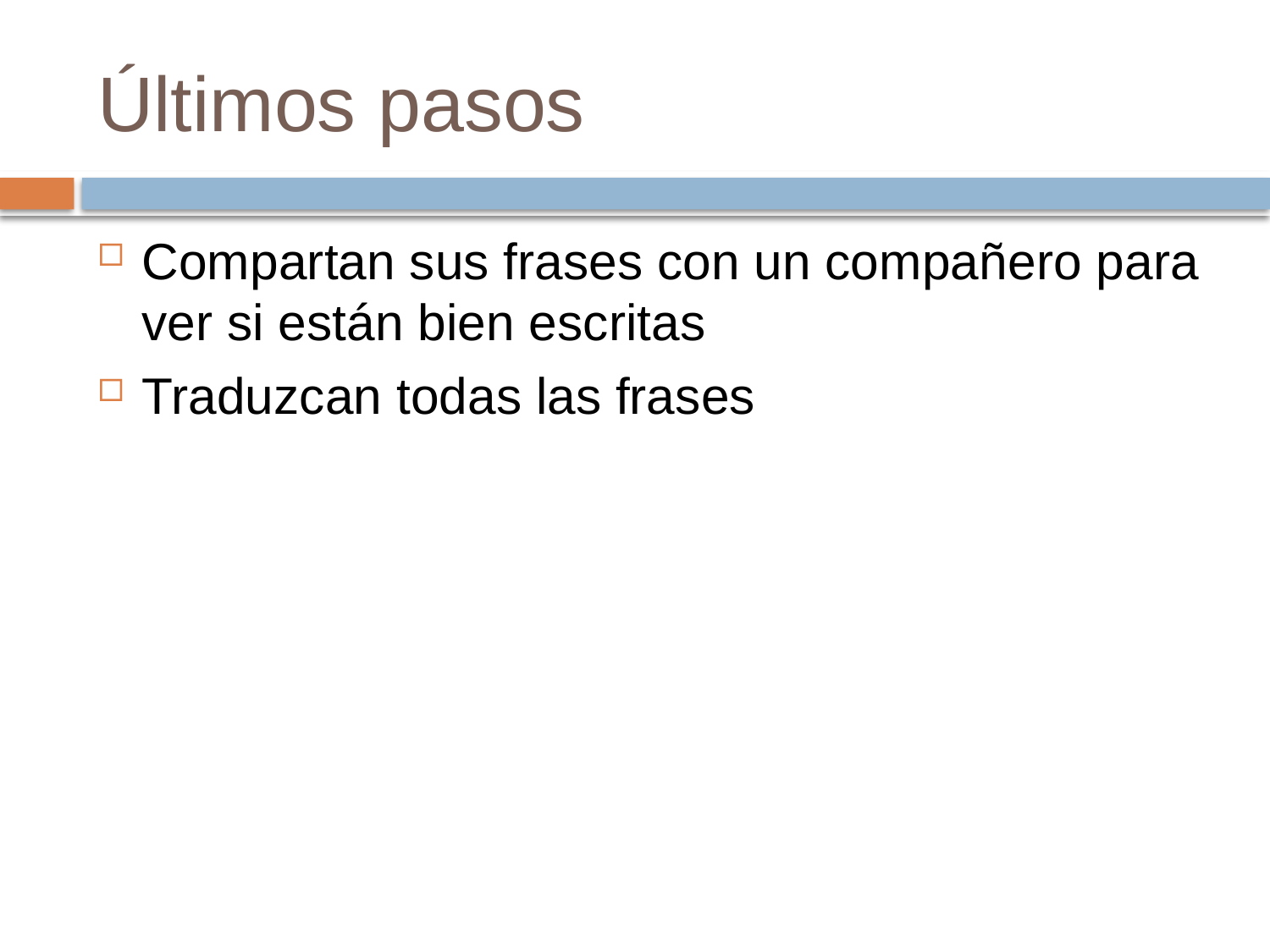

# Últimos pasos
Compartan sus frases con un compañero para ver si están bien escritas
Traduzcan todas las frases